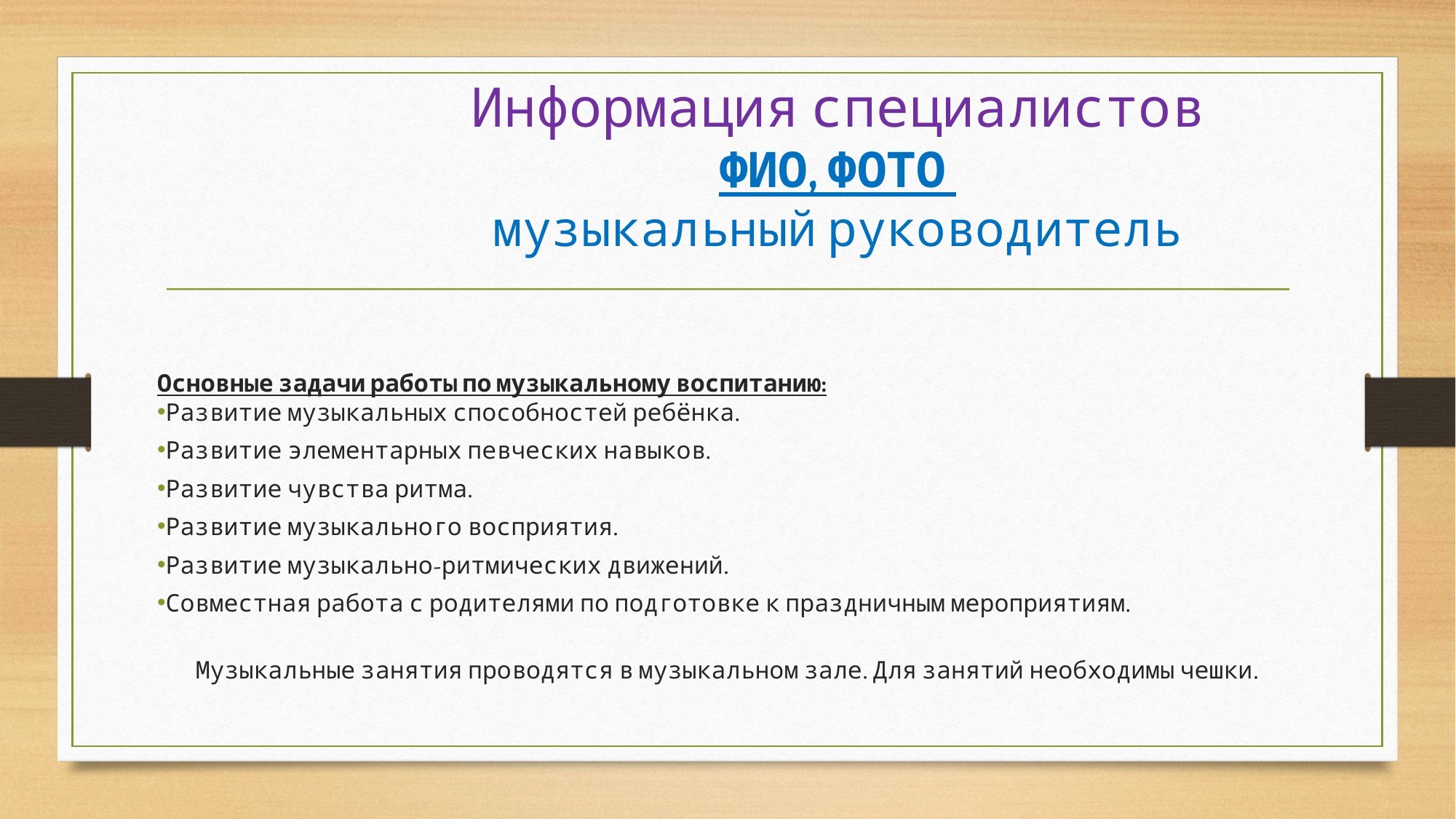

# Информация специалистов ФИО, ФОТО музыкальный руководитель

Основные задачи работы по музыкальному воспитанию:
Развитие музыкальных способностей ребёнка.
Развитие элементарных певческих навыков.
Развитие чувства ритма.
Развитие музыкального восприятия.
Развитие музыкально-ритмических движений.
Совместная работа с родителями по подготовке к праздничным мероприятиям.

Музыкальные занятия проводятся в музыкальном зале. Для занятий необходимы чешки.